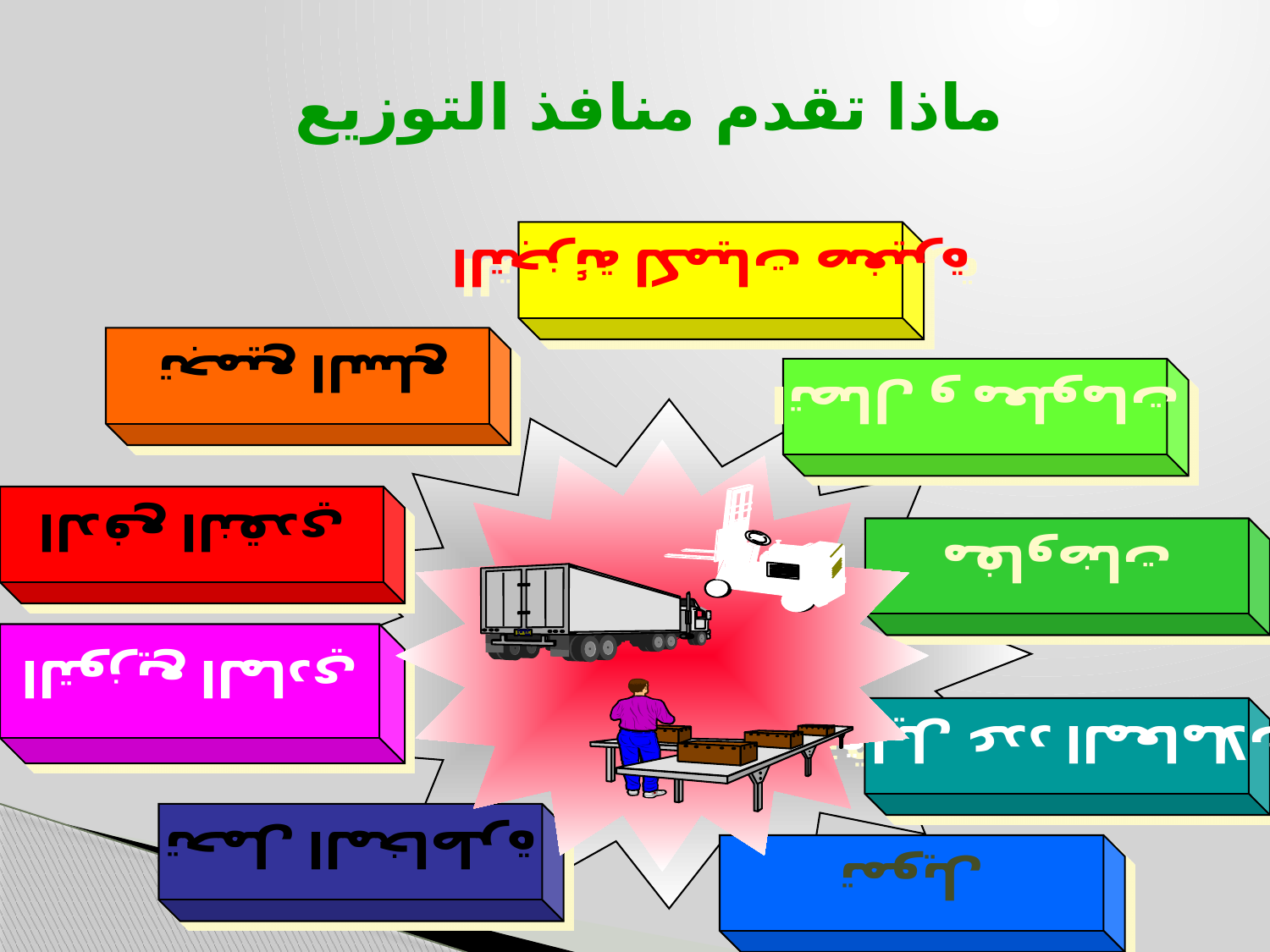

ماذا تقدم منافذ التوزيع
التجزئة لكميات صغيرة
تجميع السلع
اتصال و معلومات
الدفع النقدي
مفاوضات

التوزيع المادي
تقليل عدد المعاملات
تحمل المخاطرة
تمويل